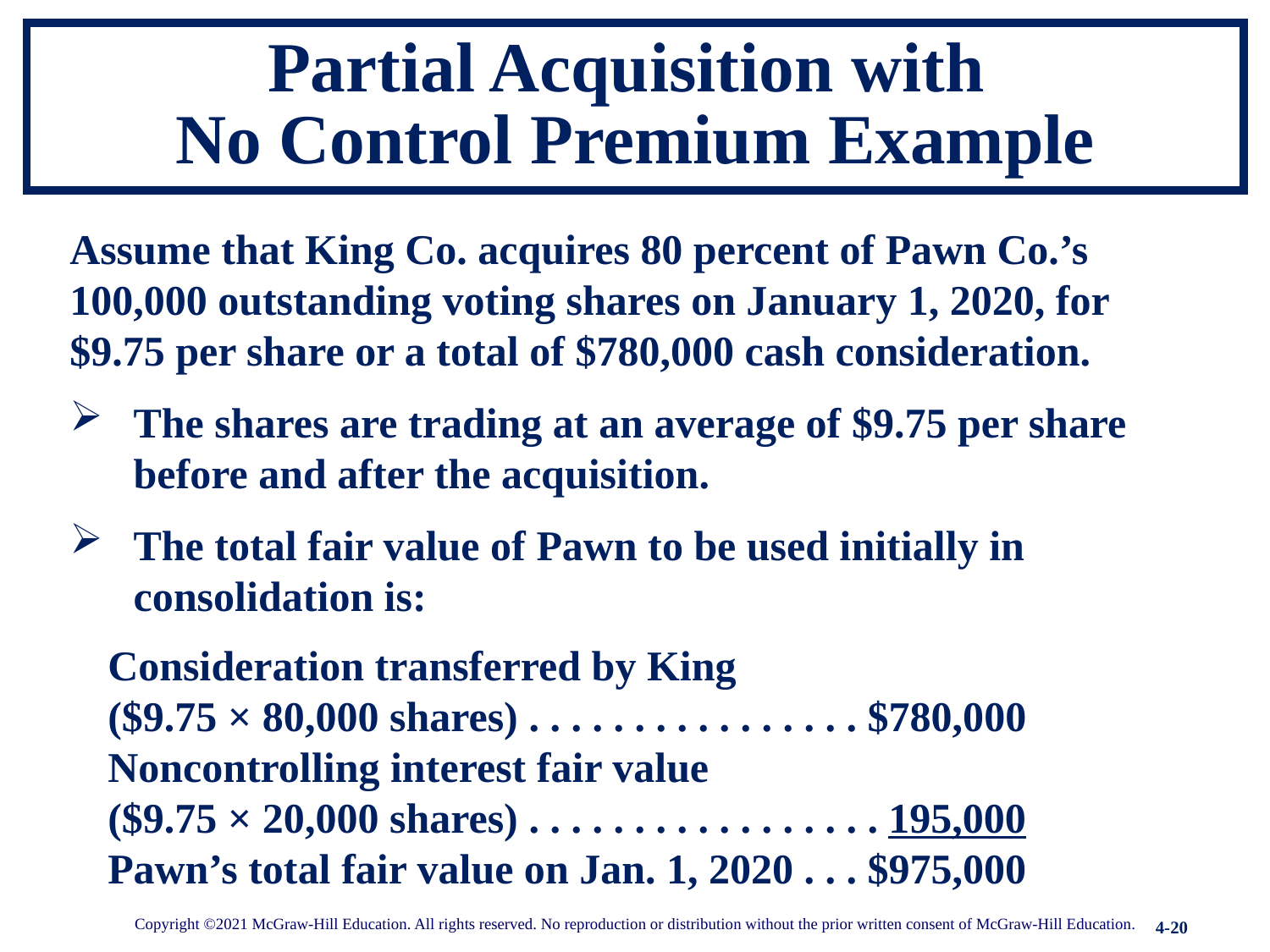

# Partial Acquisition with No Control Premium Example
Assume that King Co. acquires 80 percent of Pawn Co.’s 100,000 outstanding voting shares on January 1, 2020, for $9.75 per share or a total of $780,000 cash consideration.
The shares are trading at an average of $9.75 per share before and after the acquisition.
The total fair value of Pawn to be used initially in consolidation is:
Consideration transferred by King
($9.75 × 80,000 shares) . . . . . . . . . . . . . . . . $780,000
Noncontrolling interest fair value
($9.75 × 20,000 shares) . . . . . . . . . . . . . . . . . 195,000
Pawn’s total fair value on Jan. 1, 2020 . . . $975,000
Copyright ©2021 McGraw-Hill Education. All rights reserved. No reproduction or distribution without the prior written consent of McGraw-Hill Education.
4-20